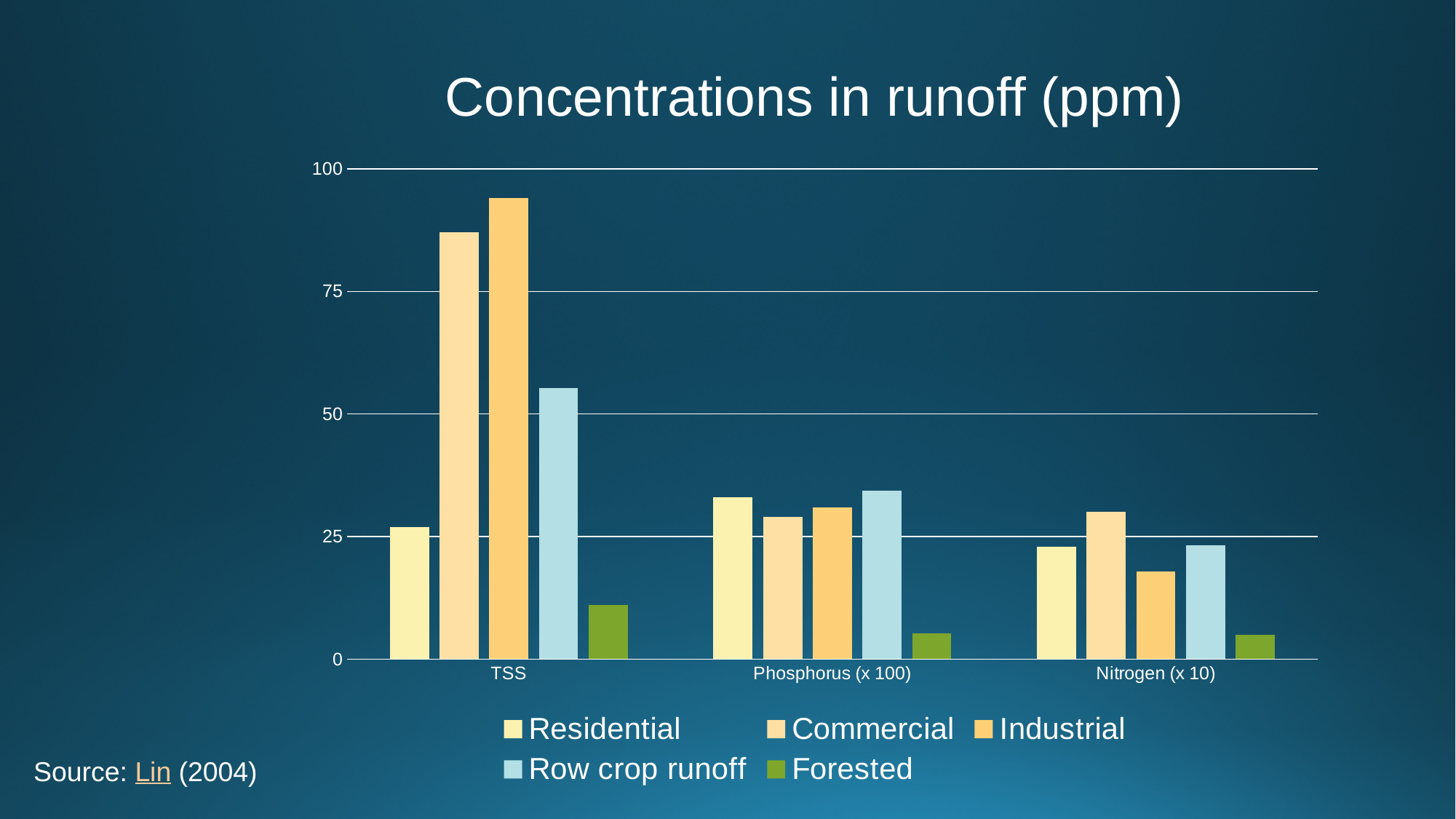

### Chart: Concentrations in runoff (ppm)

| Category | Residential | Commercial | Industrial | Row crop runoff | Forested |
|---|---|---|---|---|---|
| TSS | 27.0 | 87.0 | 94.0 | 55.3 | 11.1 |
| Phosphorus (x 100) | 33.0 | 29.0 | 31.0 | 34.4 | 5.3 |
| Nitrogen (x 10) | 22.9 | 30.0 | 17.9 | 23.2 | 5.0 |
Source: Lin (2004)